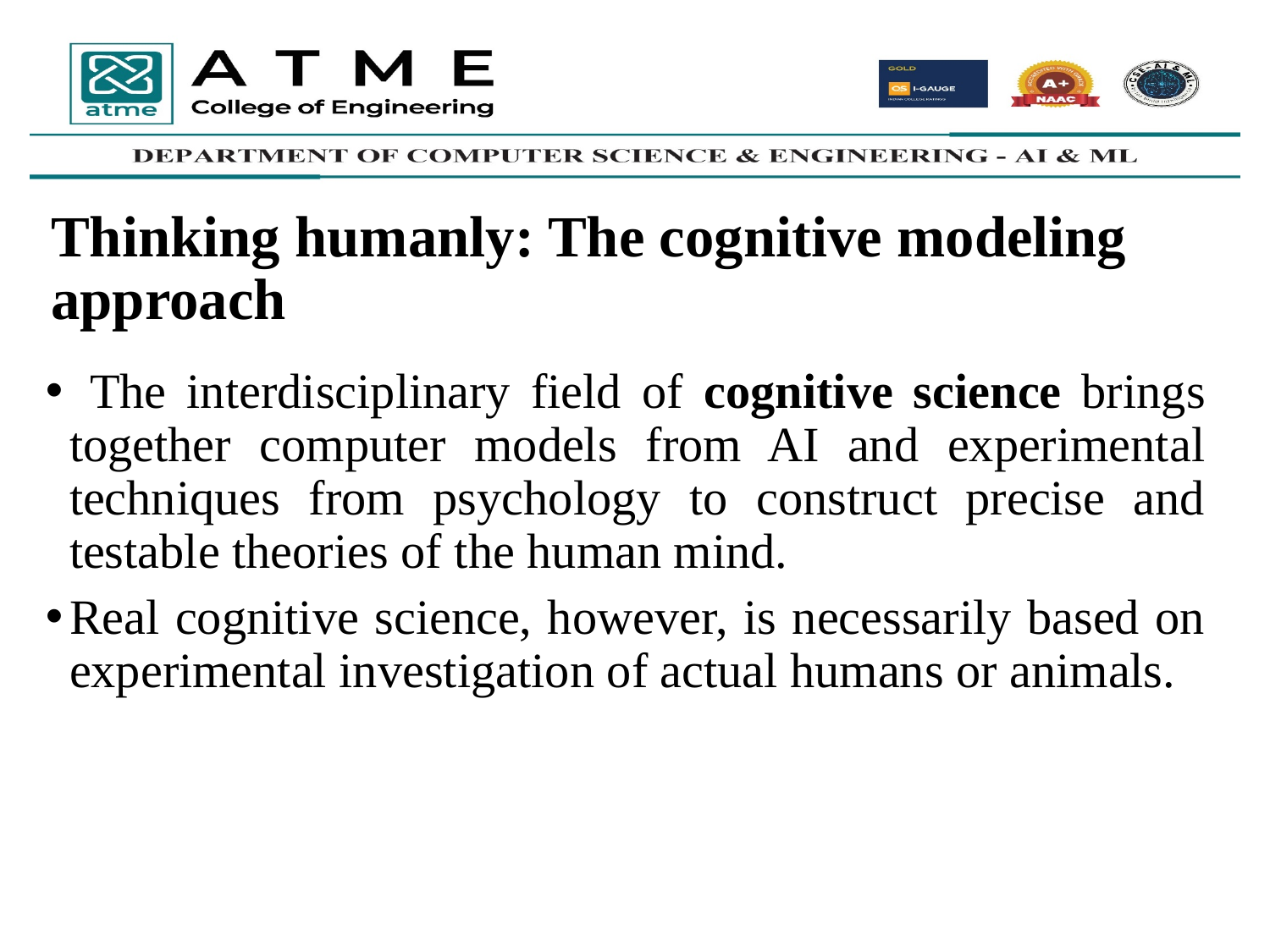

# Thinking humanly: The cognitive modeling approach
 The interdisciplinary field of cognitive science brings together computer models from AI and experimental techniques from psychology to construct precise and testable theories of the human mind.
Real cognitive science, however, is necessarily based on experimental investigation of actual humans or animals.